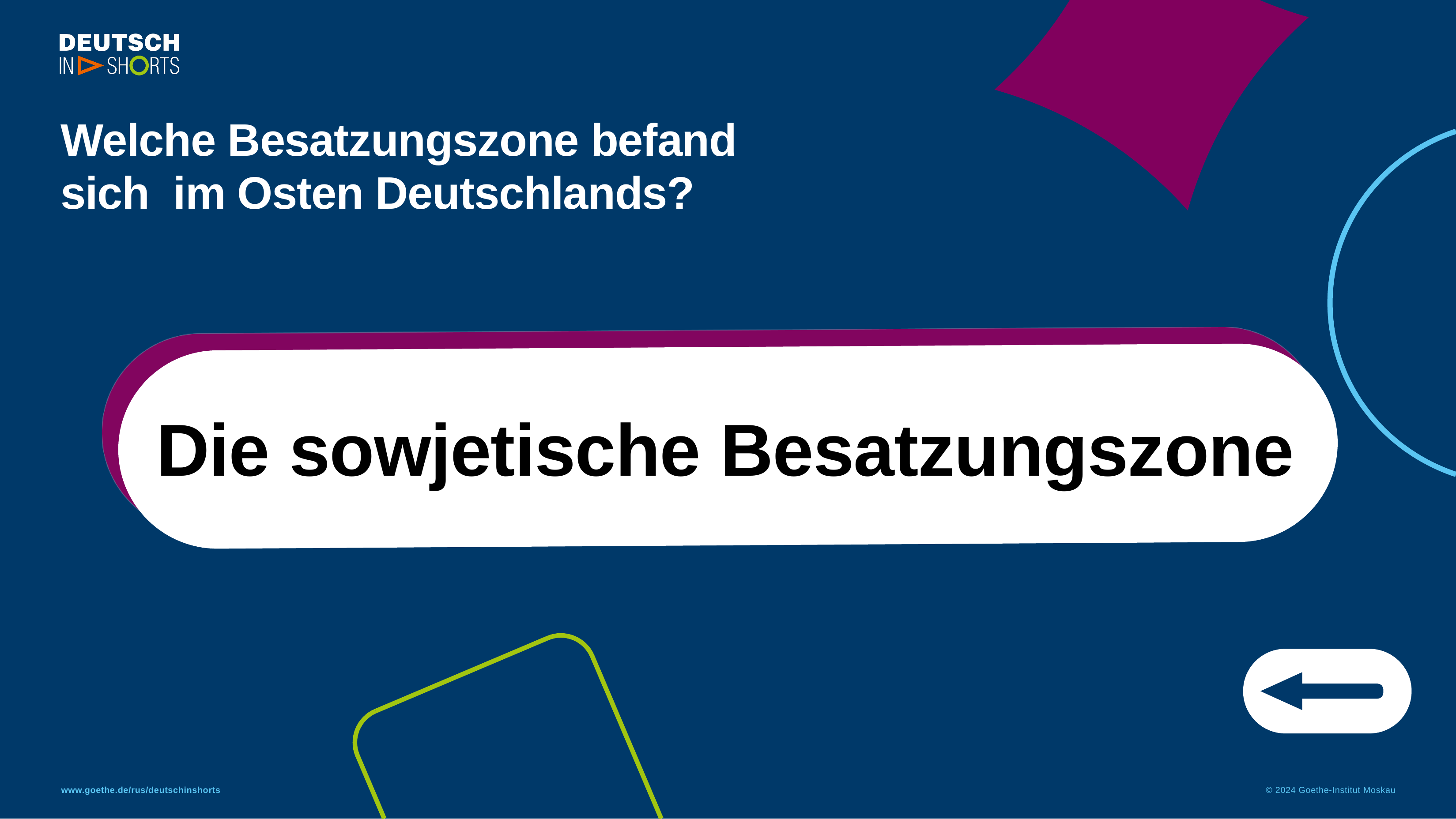

Welche Besatzungszone befand sich  im Osten Deutschlands?

Die sowjetische Besatzungszone